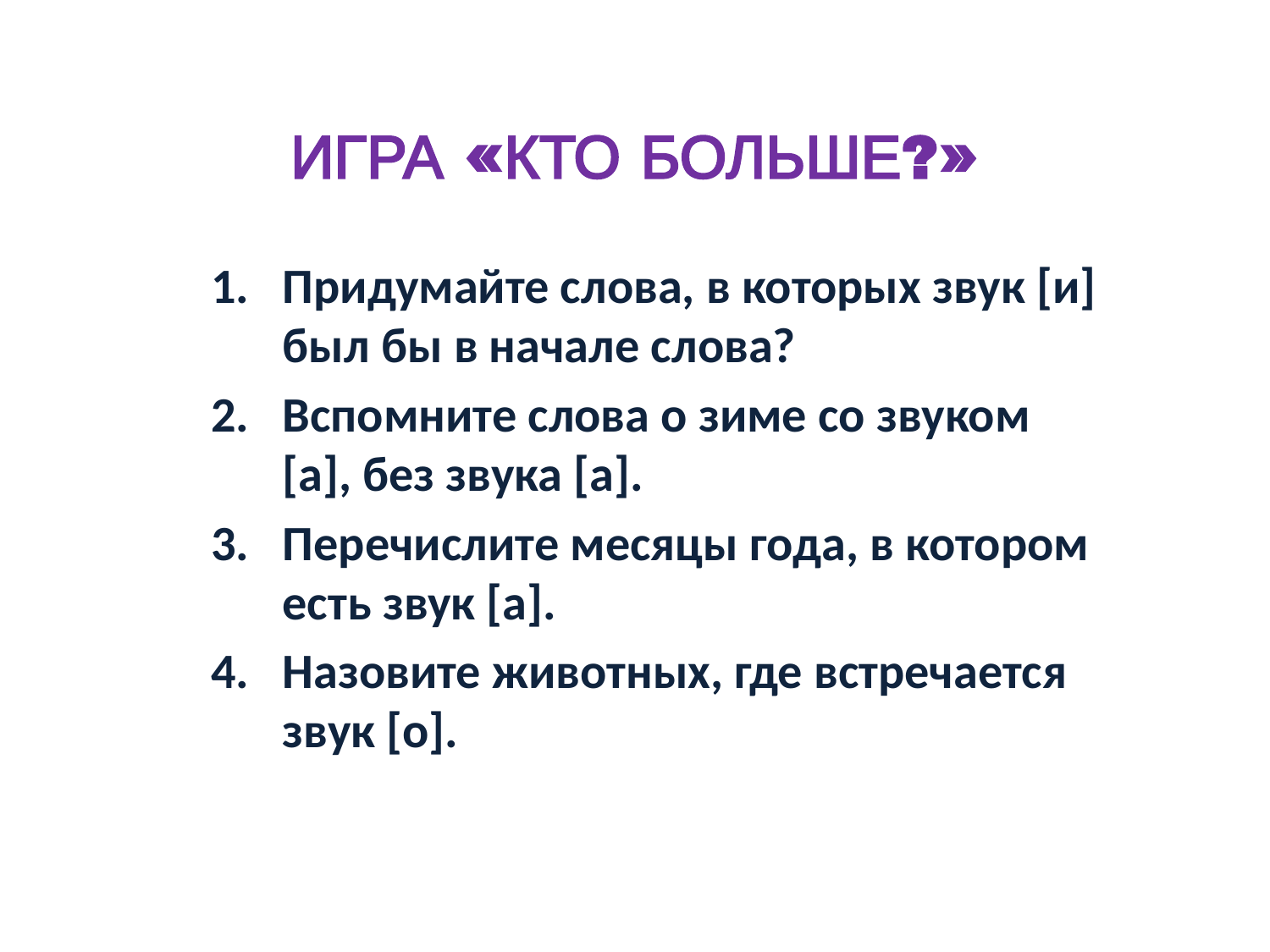

# ИГРА «КТО БОЛЬШЕ?»
Придумайте слова, в которых звук [и] был бы в начале слова?
Вспомните слова о зиме со звуком [а], без звука [а].
Перечислите месяцы года, в котором есть звук [а].
Назовите животных, где встречается звук [о].